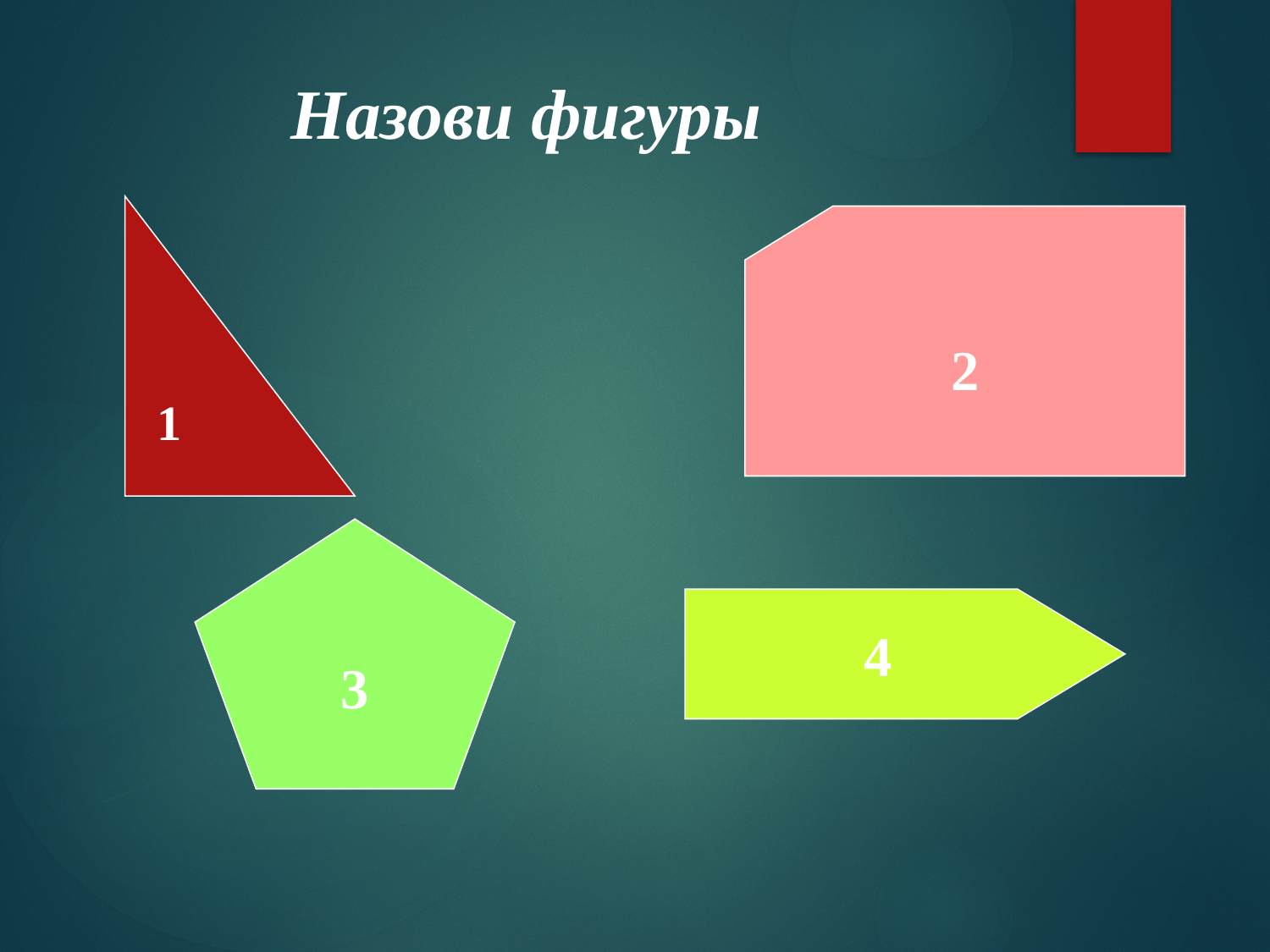

# Назови фигуры
1
2
3
4